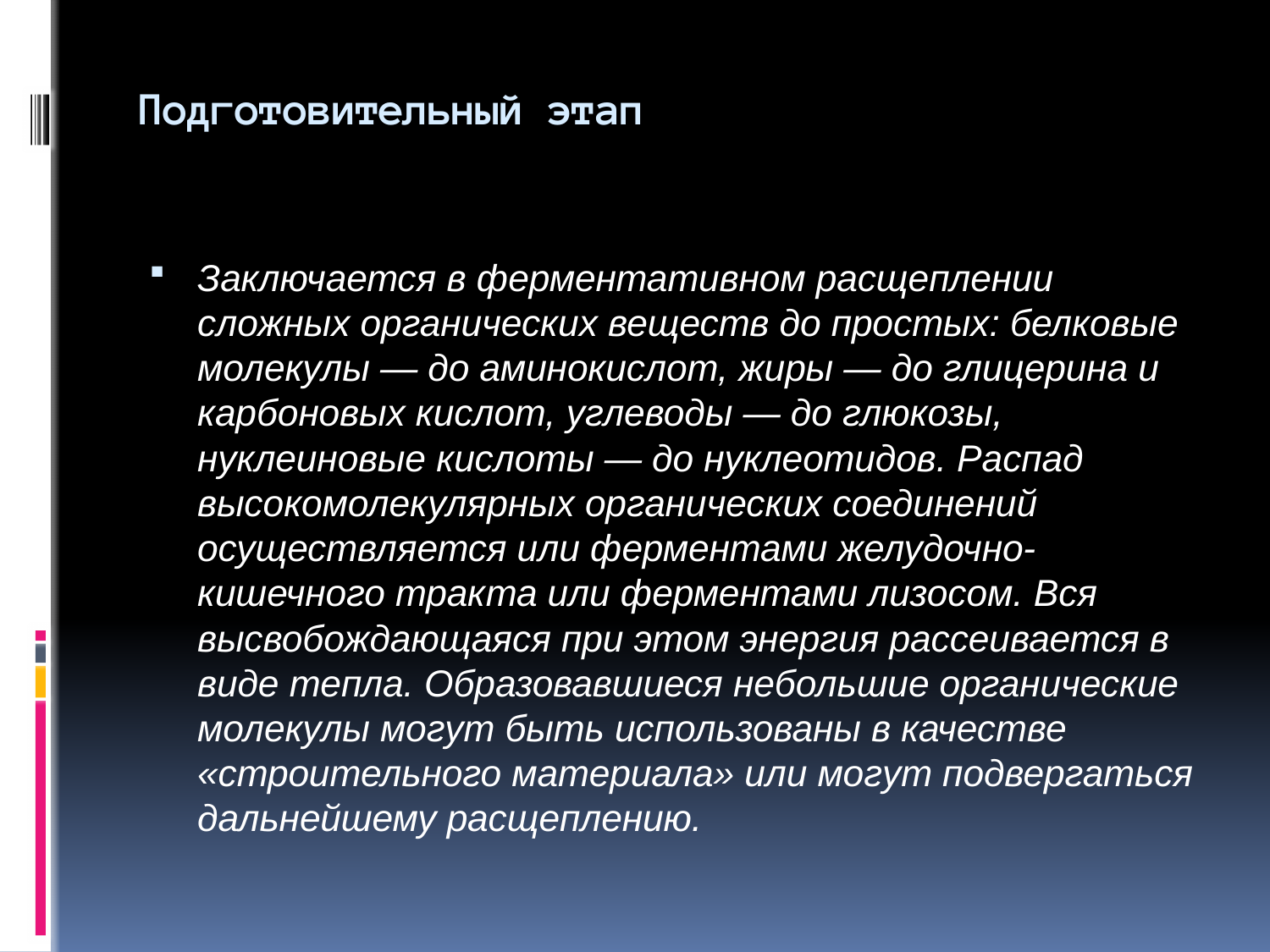

# Подготовительный этап
Заключается в ферментативном расщеплении сложных органических веществ до простых: белковые молекулы — до аминокислот, жиры — до глицерина и карбоновых кислот, углеводы — до глюкозы, нуклеиновые кислоты — до нуклеотидов. Распад высокомолекулярных органических соединений осуществляется или ферментами желудочно-кишечного тракта или ферментами лизосом. Вся высвобождающаяся при этом энергия рассеивается в виде тепла. Образовавшиеся небольшие органические молекулы могут быть использованы в качестве «строительного материала» или могут подвергаться дальнейшему расщеплению.